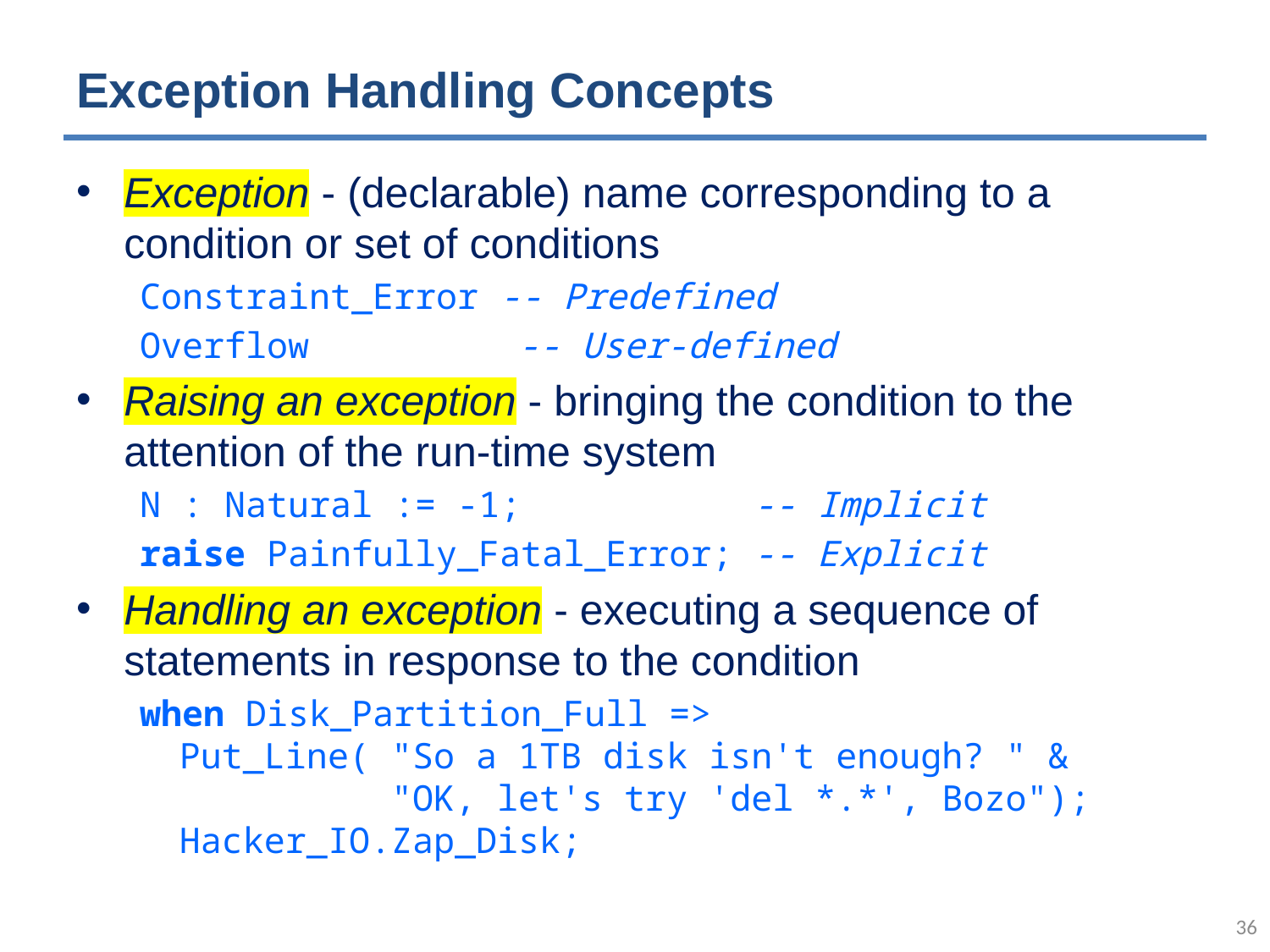

# Exception Handling Concepts
Exception - (declarable) name corresponding to a condition or set of conditions
Constraint_Error -- Predefined
Overflow	    -- User-defined
Raising an exception - bringing the condition to the attention of the run-time system
N : Natural := -1;           -- Implicit
raise Painfully_Fatal_Error; -- Explicit
Handling an exception - executing a sequence of statements in response to the condition
when Disk_Partition_Full =>
Put_Line( "So a 1TB disk isn't enough? " &
          "OK, let's try 'del *.*', Bozo");
Hacker_IO.Zap_Disk;

36